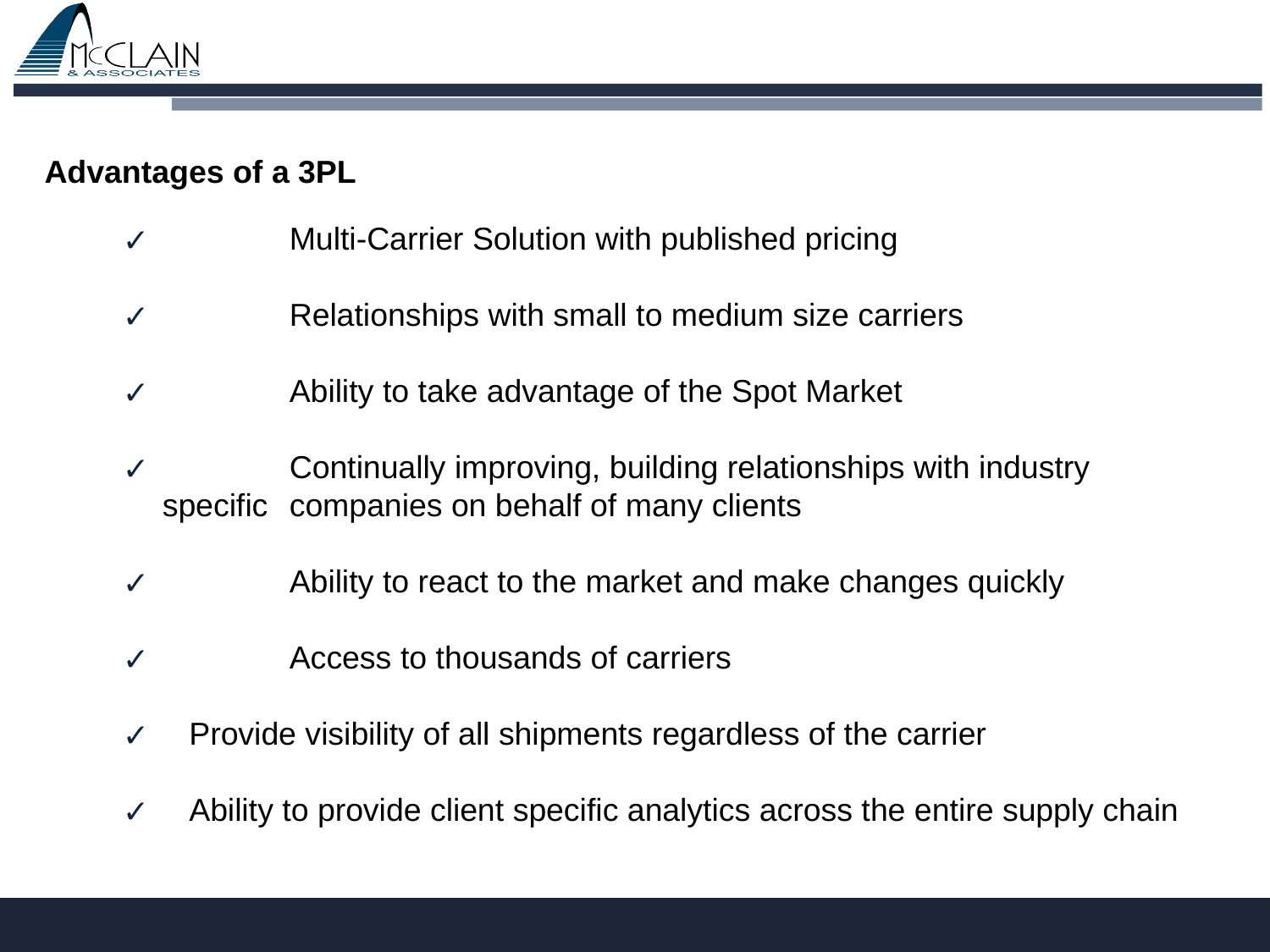

Multi-Carrier Solution with published pricing

	Relationships with small to medium size carriers

	Ability to take advantage of the Spot Market

	Continually improving, building relationships with industry specific 	companies on behalf of many clients

	Ability to react to the market and make changes quickly

	Access to thousands of carriers

   Provide visibility of all shipments regardless of the carrier

   Ability to provide client specific analytics across the entire supply chain

Advantages of a 3PL